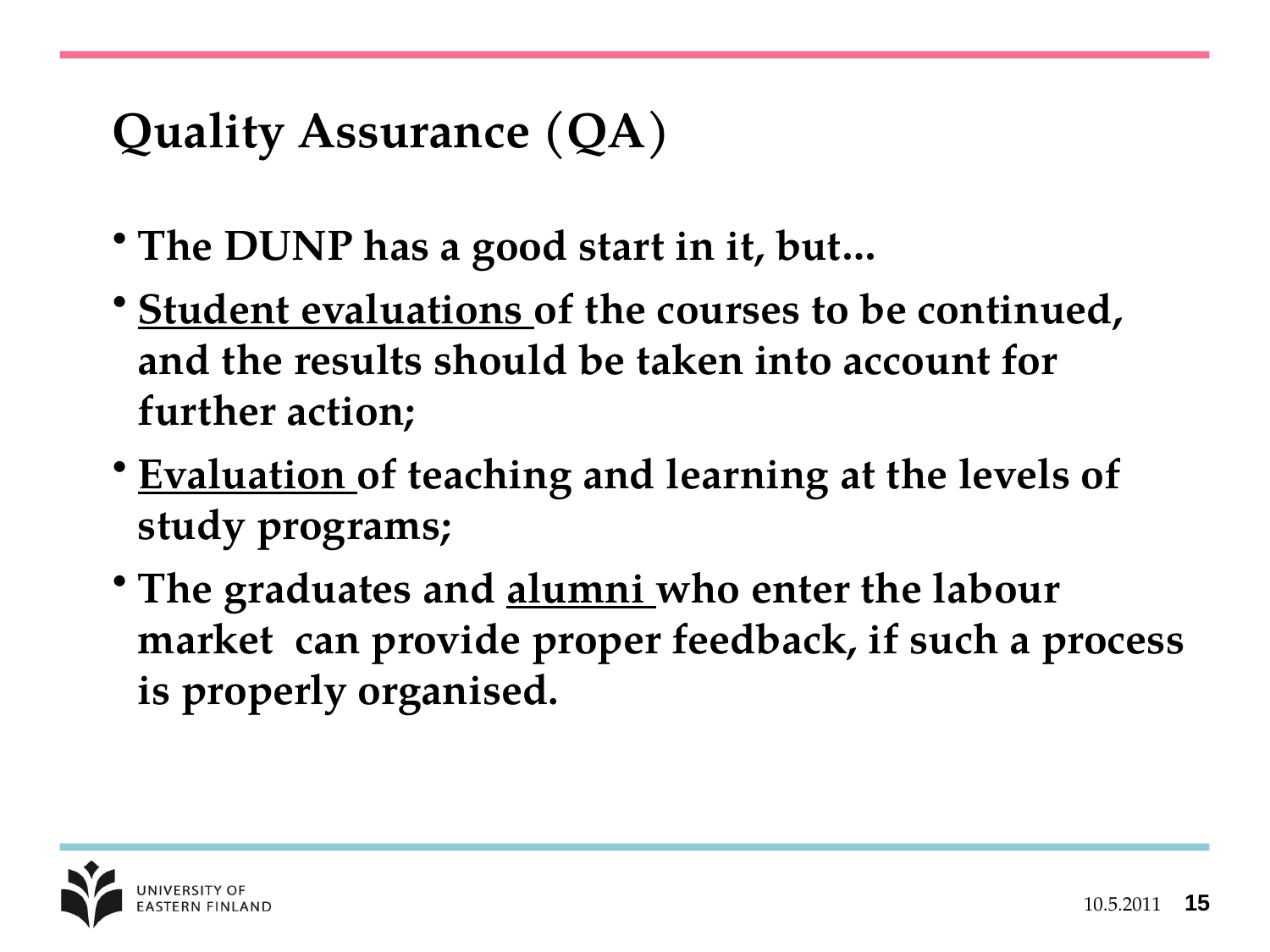

# Quality Assurance (QA)
The DUNP has a good start in it, but…
Student evaluations of the courses to be continued, and the results should be taken into account for further action;
Evaluation of teaching and learning at the levels of study programs;
The graduates and alumni who enter the labour market  can provide proper feedback, if such a process is properly organised.
10.5.2011
15